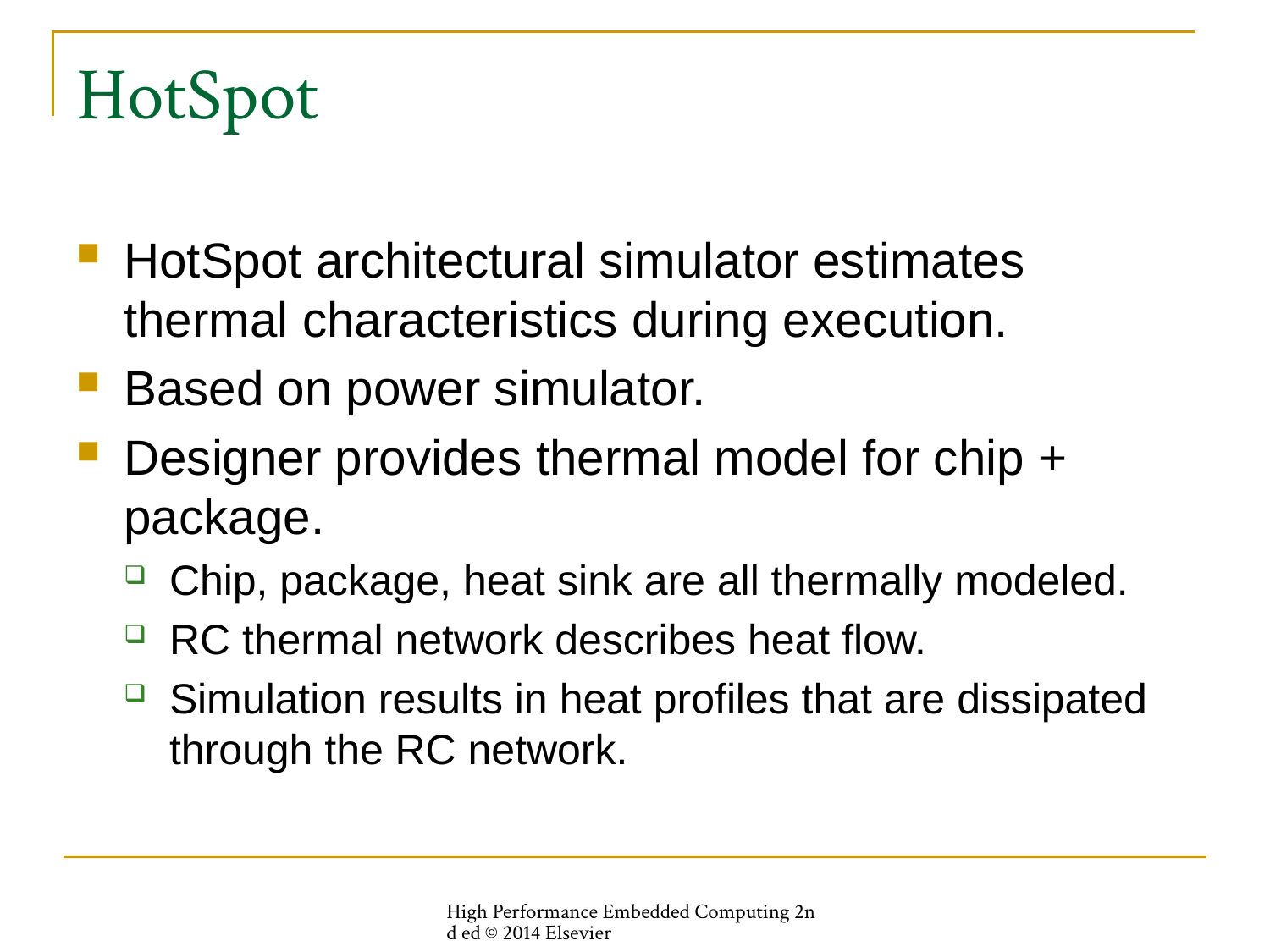

# HotSpot
HotSpot architectural simulator estimates thermal characteristics during execution.
Based on power simulator.
Designer provides thermal model for chip + package.
Chip, package, heat sink are all thermally modeled.
RC thermal network describes heat flow.
Simulation results in heat profiles that are dissipated through the RC network.
High Performance Embedded Computing 2nd ed © 2014 Elsevier